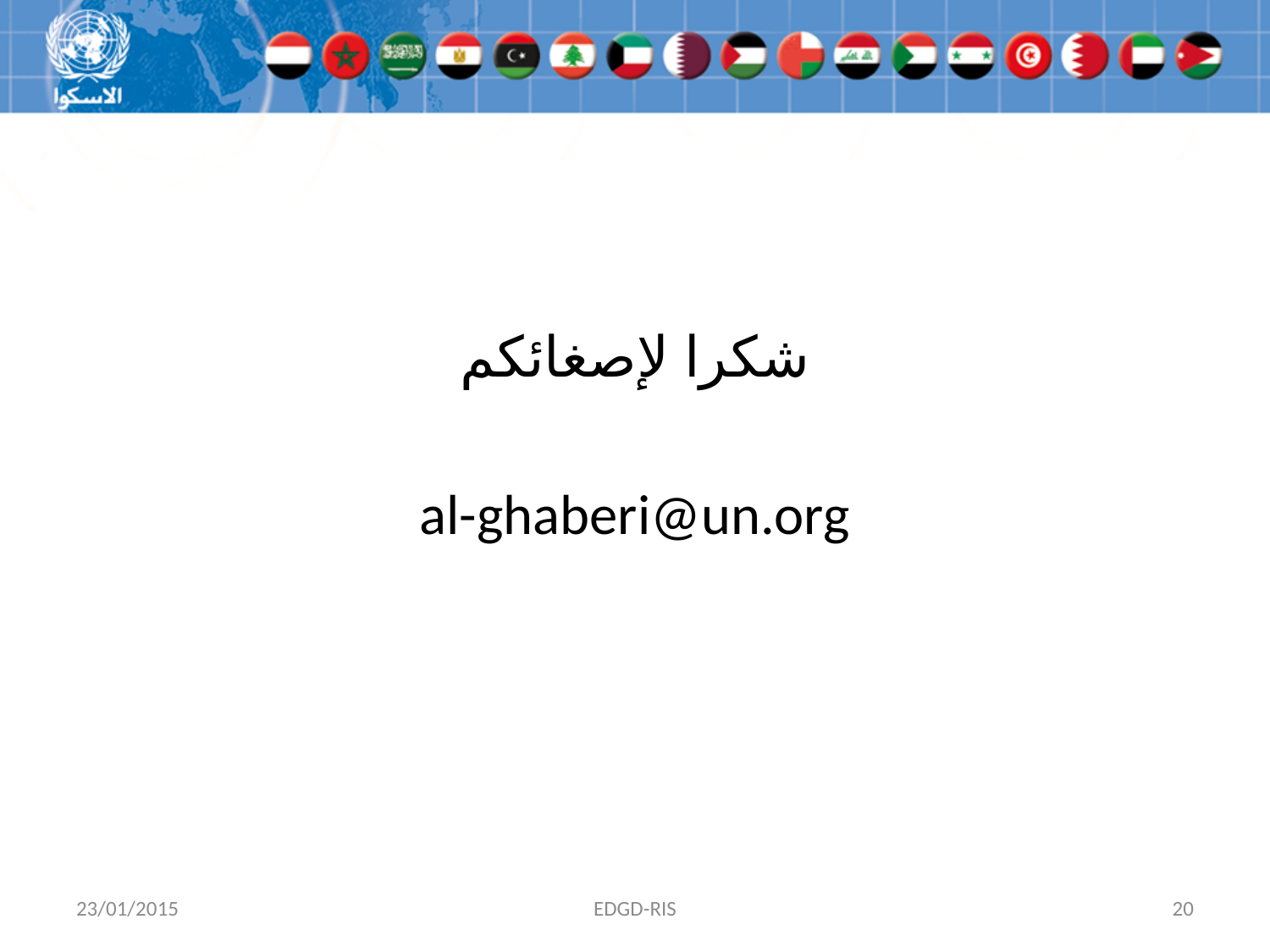

#

شكرا لإصغائكم

al-ghaberi@un.org
23/01/2015
EDGD-RIS
20